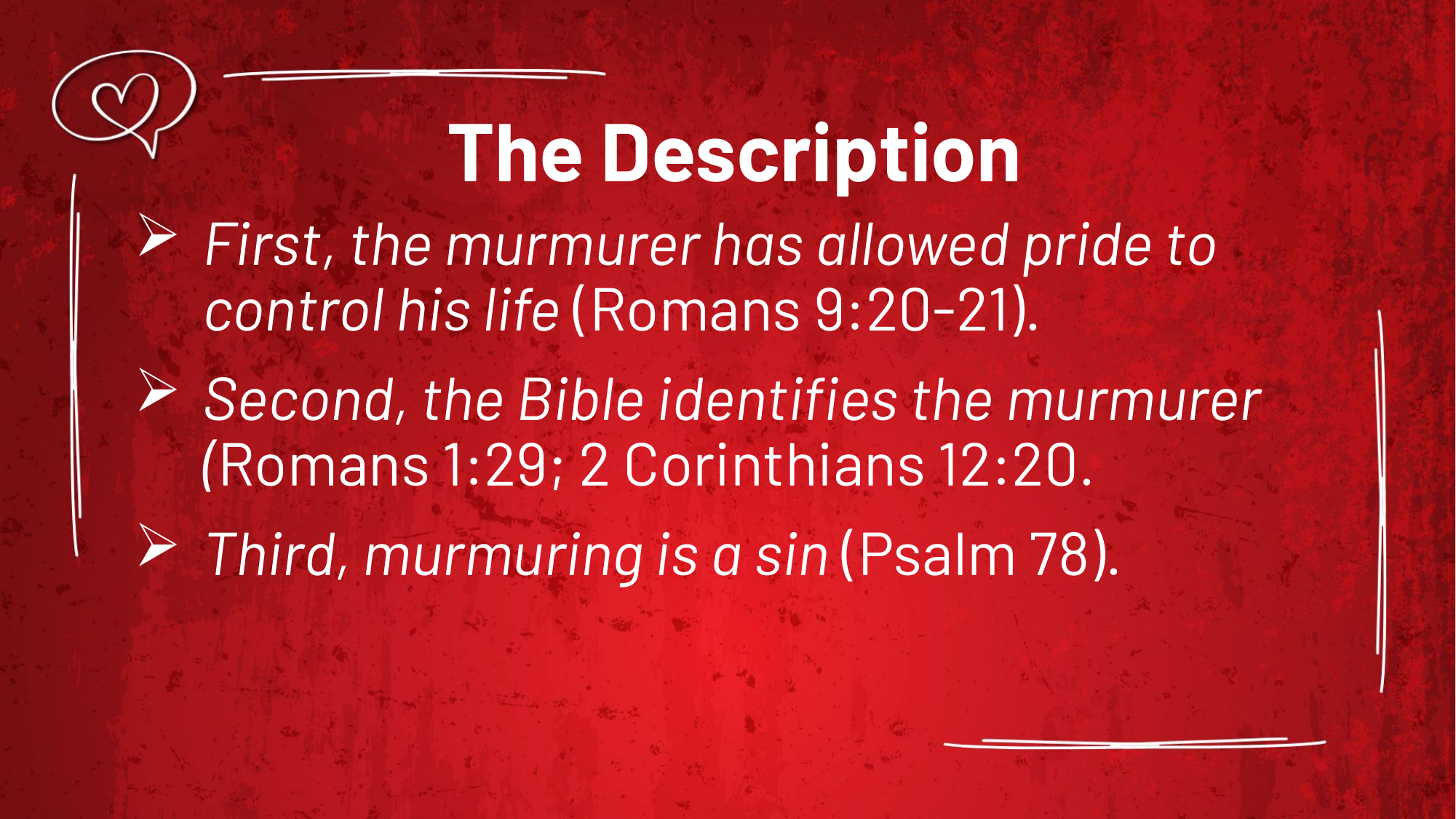

The Description
First, the murmurer has allowed pride to control his life (Romans 9:20-21).
Second, the Bible identifies the murmurer (Romans 1:29; 2 Corinthians 12:20.
Third, murmuring is a sin (Psalm 78).